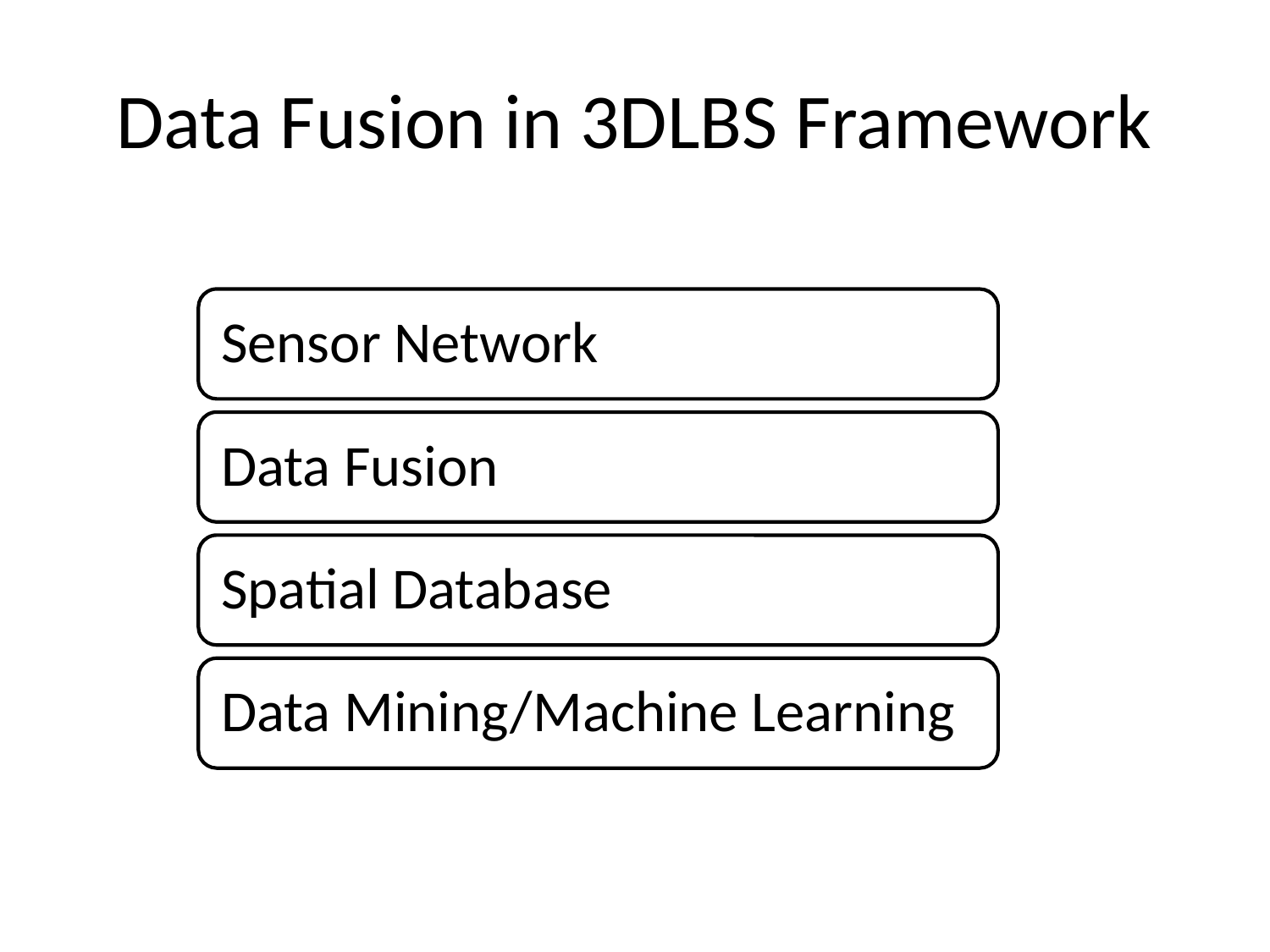

# Data Fusion in 3DLBS Framework
Sensor Network
Data Fusion
Spatial Database
Data Mining/Machine Learning